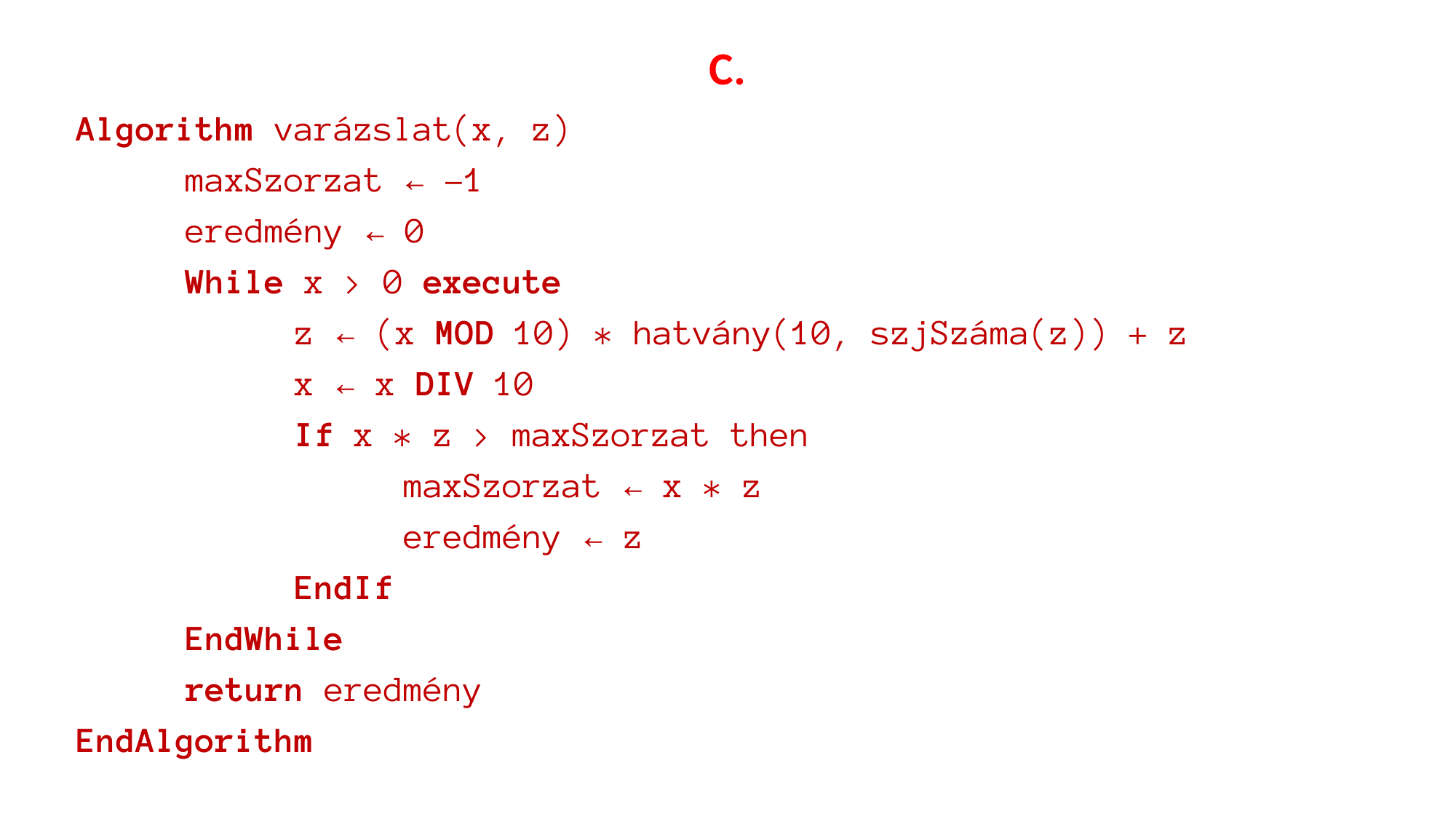

# C.
Algorithm varázslat(x, z)
	maxSzorzat ← -1
	eredmény ← 0
	While x > 0 execute
		z ← (x MOD 10) * hatvány(10, szjSzáma(z)) + z
		x ← x DIV 10
		If x * z > maxSzorzat then
			maxSzorzat ← x * z
			eredmény ← z
		EndIf
	EndWhile
	return eredmény
EndAlgorithm